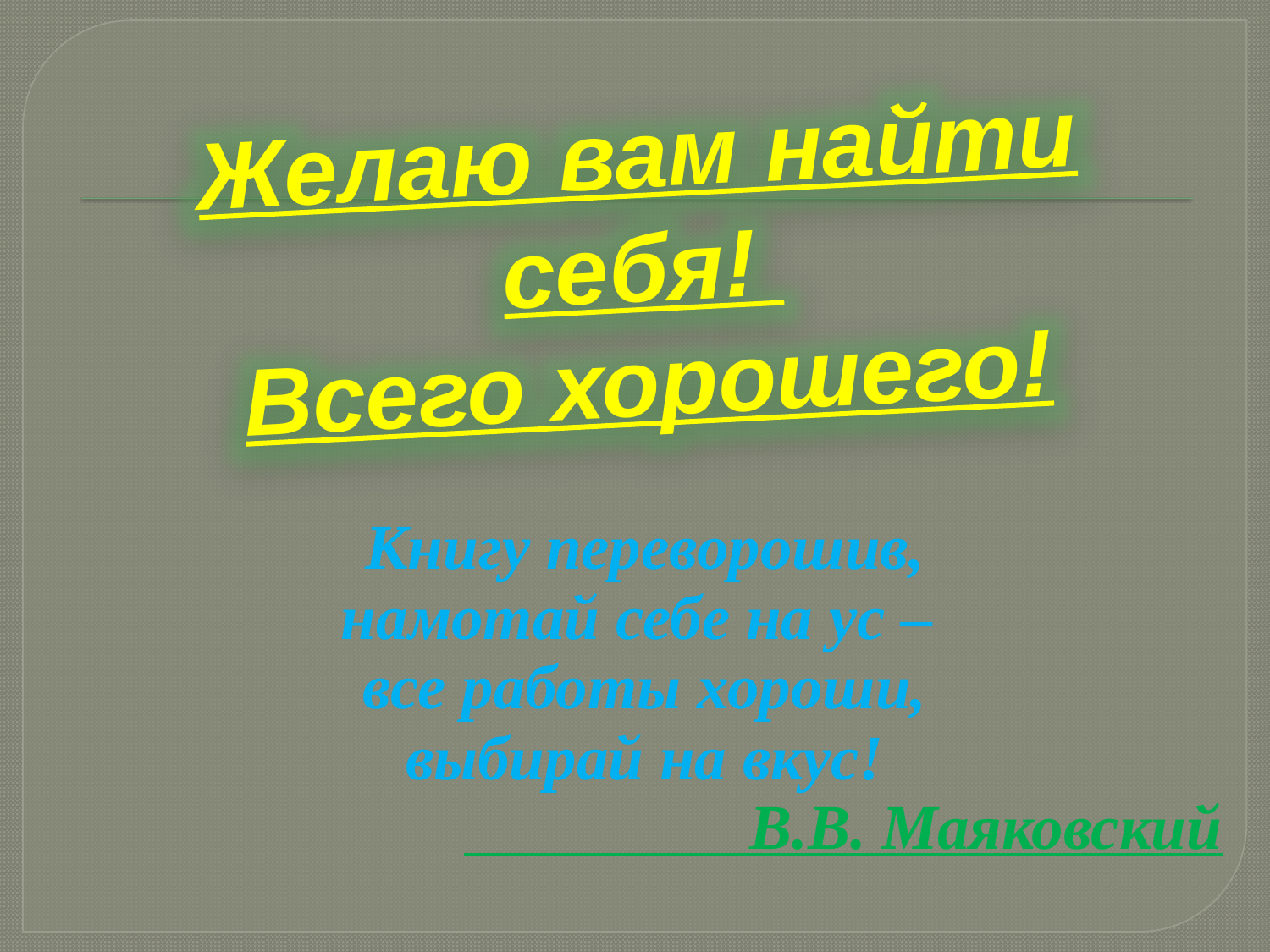

Желаю вам найти себя!
Всего хорошего!

Книгу переворошив,
намотай себе на ус –
все работы хороши,
выбирай на вкус!
                  В.В. Маяковский